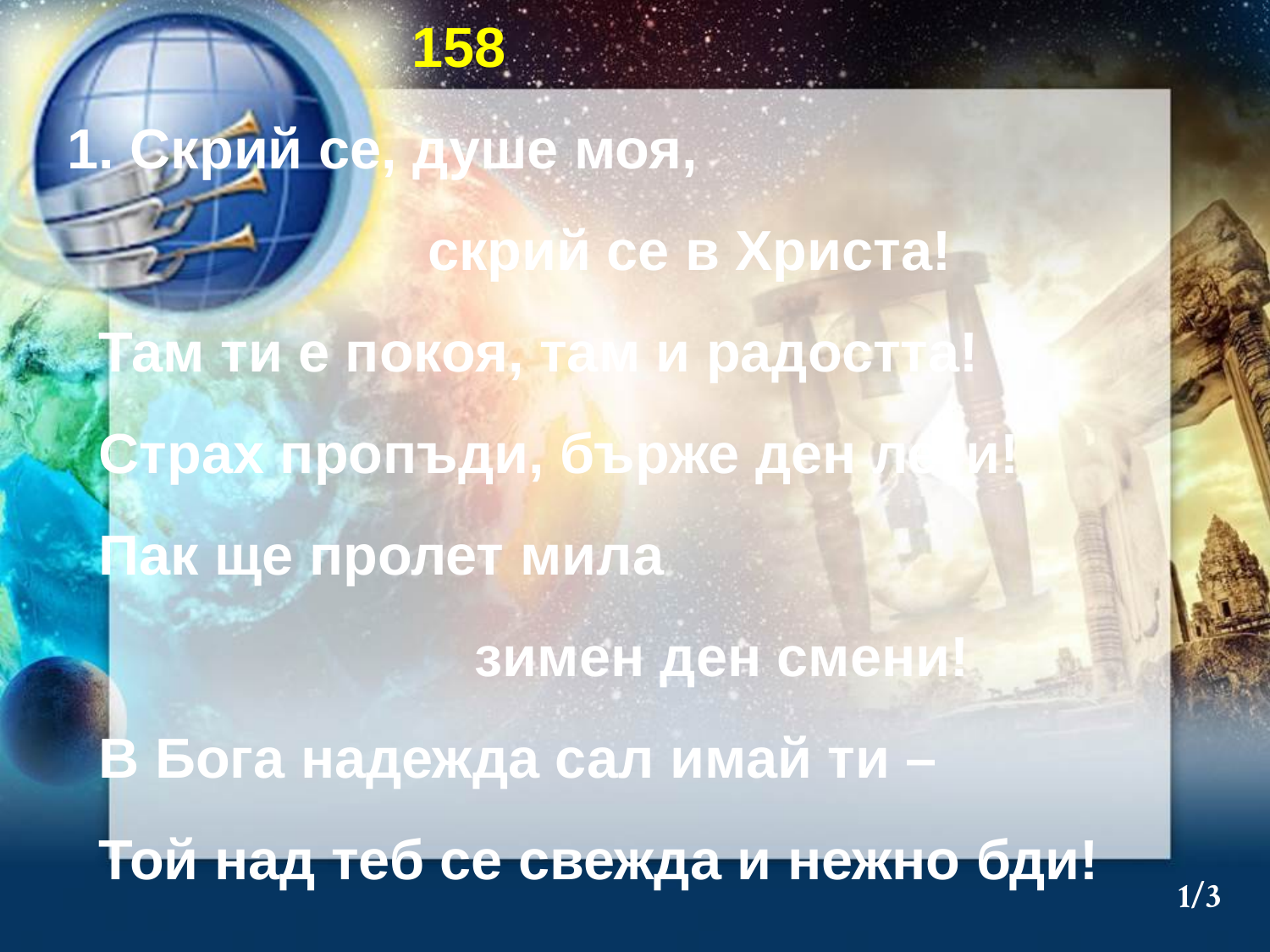

158
1. Скрий се, душе моя,
                       скрий се в Христа!
  Там ти е покоя, там и радостта!
  Страх пропъди, бърже ден лети!
  Пак ще пролет мила
                          зимен ден смени!
  В Бога надежда сал имай ти –
  Той над теб се свежда и нежно бди!
1/3